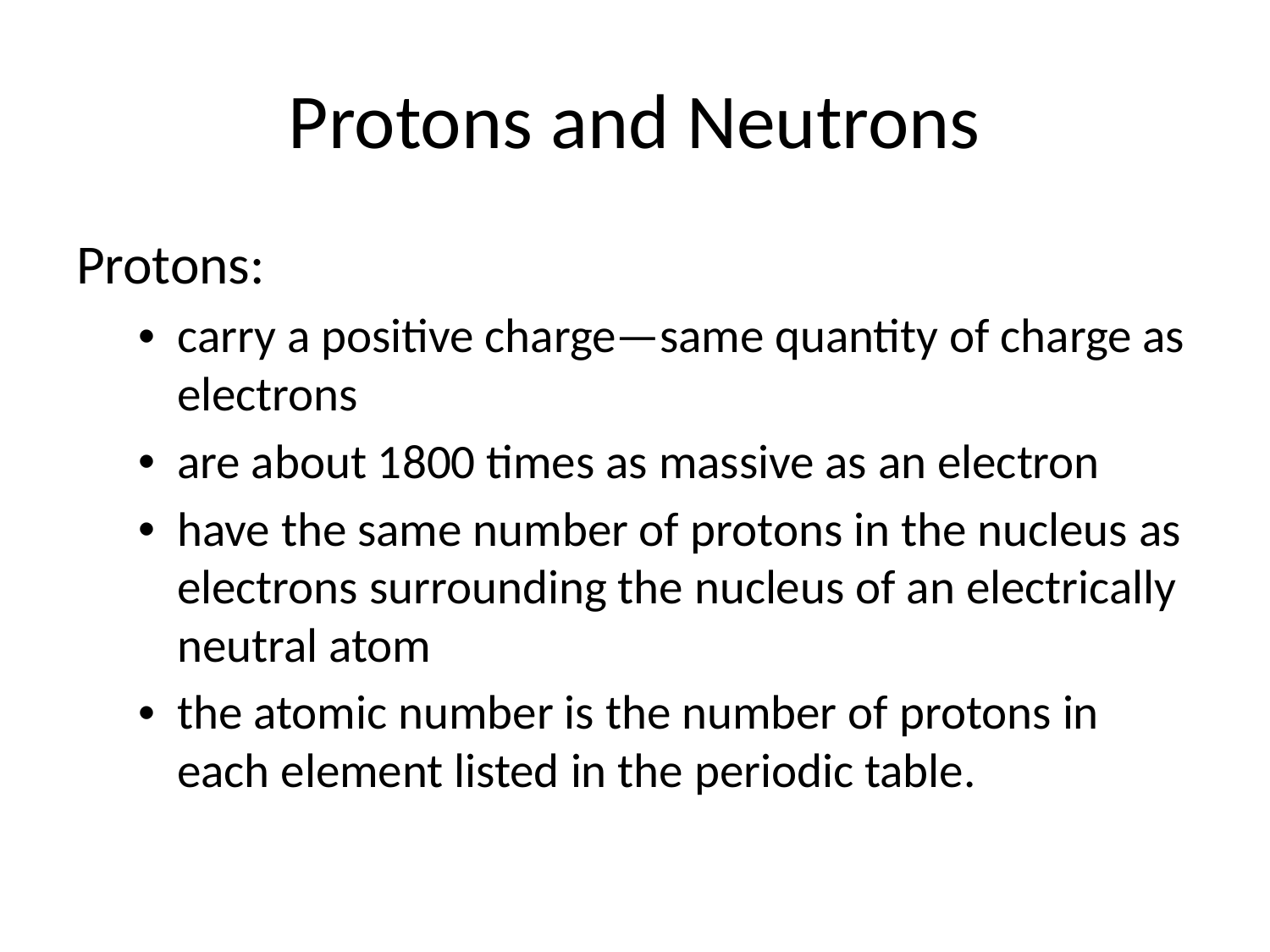

# Protons and Neutrons
Protons:
carry a positive charge—same quantity of charge as electrons
are about 1800 times as massive as an electron
have the same number of protons in the nucleus as electrons surrounding the nucleus of an electrically neutral atom
the atomic number is the number of protons in each element listed in the periodic table.